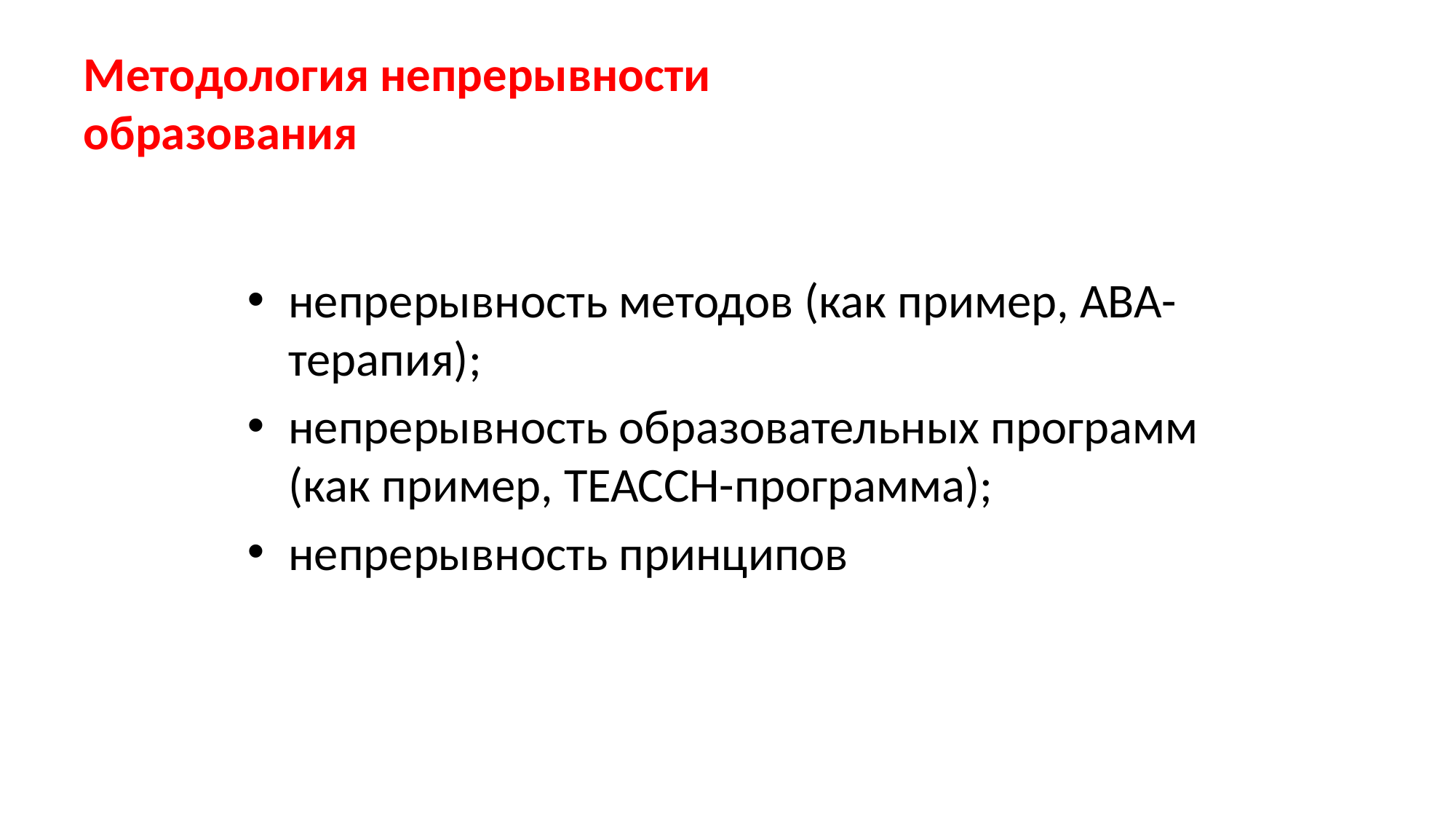

# Методология непрерывности образования
непрерывность методов (как пример, АВА-терапия);
непрерывность образовательных программ (как пример, ТЕАССН-программа);
непрерывность принципов